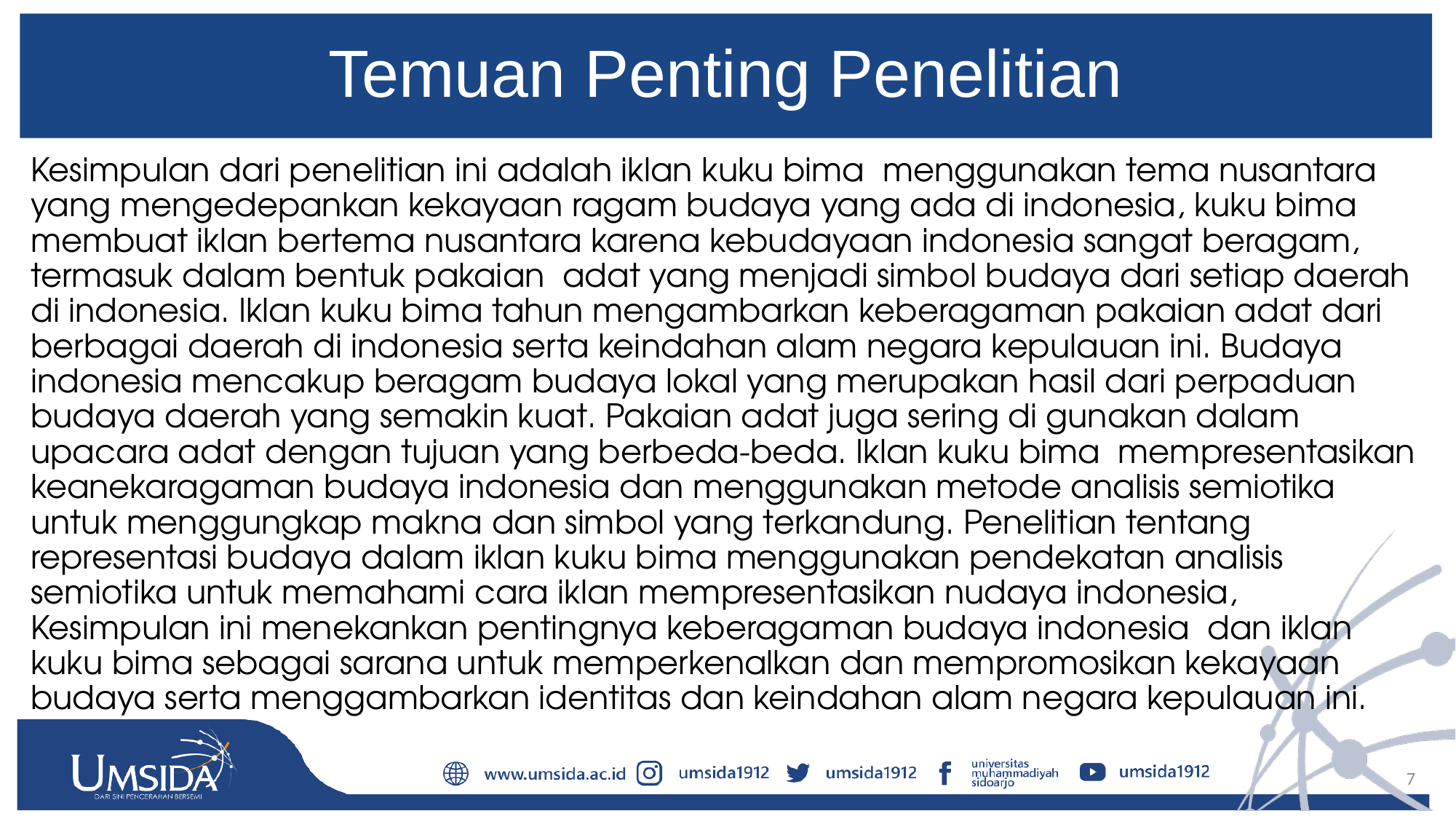

# Temuan Penting Penelitian
Kesimpulan dari penelitian ini adalah iklan kuku bima  menggunakan tema nusantara yang mengedepankan kekayaan ragam budaya yang ada di indonesia, kuku bima membuat iklan bertema nusantara karena kebudayaan indonesia sangat beragam, termasuk dalam bentuk pakaian  adat yang menjadi simbol budaya dari setiap daerah di indonesia. Iklan kuku bima tahun mengambarkan keberagaman pakaian adat dari berbagai daerah di indonesia serta keindahan alam negara kepulauan ini. Budaya indonesia mencakup beragam budaya lokal yang merupakan hasil dari perpaduan budaya daerah yang semakin kuat. Pakaian adat juga sering di gunakan dalam upacara adat dengan tujuan yang berbeda-beda. Iklan kuku bima  mempresentasikan keanekaragaman budaya indonesia dan menggunakan metode analisis semiotika untuk menggungkap makna dan simbol yang terkandung. Penelitian tentang representasi budaya dalam iklan kuku bima menggunakan pendekatan analisis semiotika untuk memahami cara iklan mempresentasikan nudaya indonesia, Kesimpulan ini menekankan pentingnya keberagaman budaya indonesia  dan iklan kuku bima sebagai sarana untuk memperkenalkan dan mempromosikan kekayaan budaya serta menggambarkan identitas dan keindahan alam negara kepulauan ini.